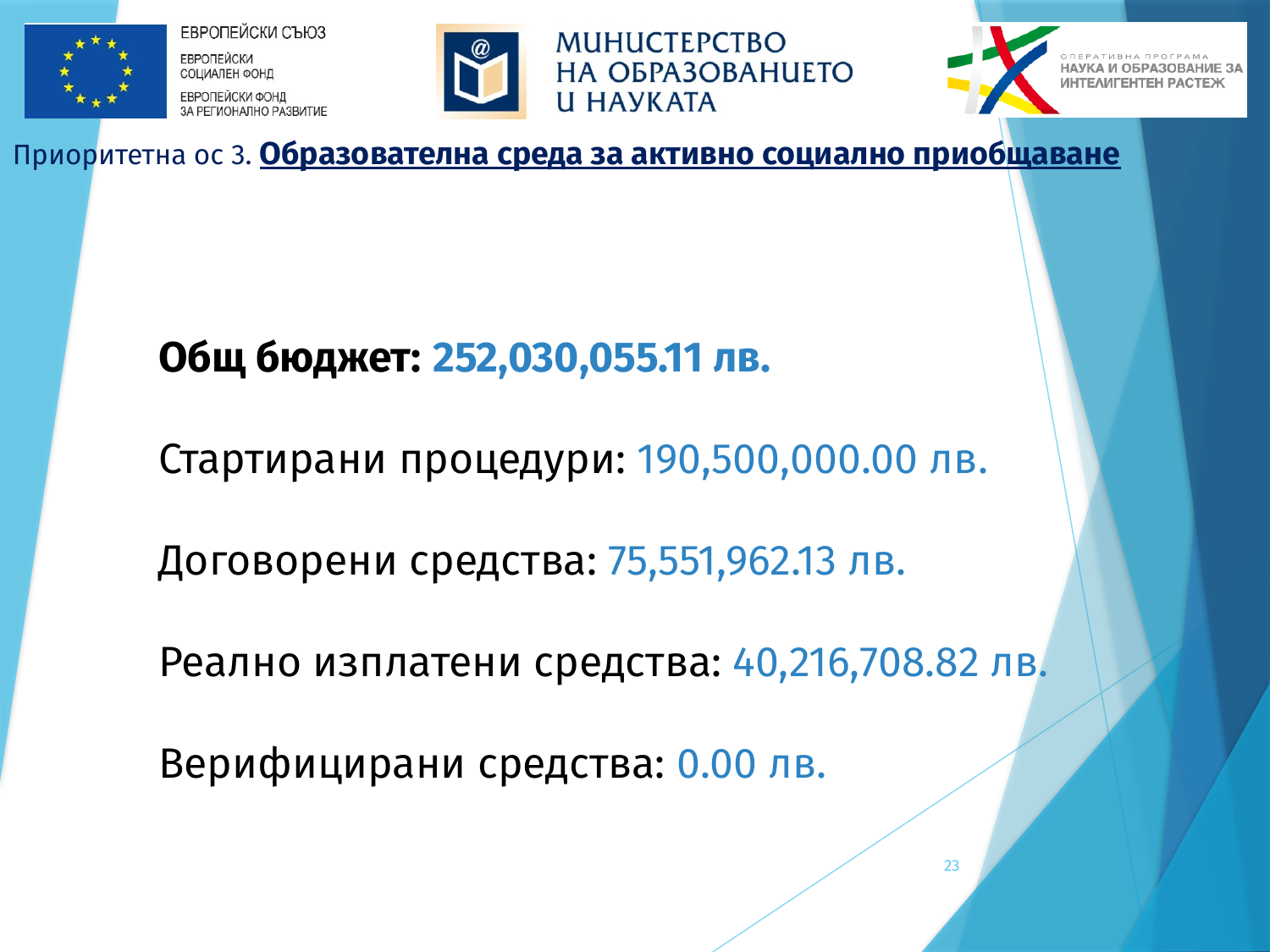

Приоритетна ос 3. Образователна среда за активно социално приобщаване
Общ бюджет: 252,030,055.11 лв.

Стартирани процедури: 190,500,000.00 лв.

Договорени средства: 75,551,962.13 лв.

Реално изплатени средства: 40,216,708.82 лв.

Верифицирани средства: 0.00 лв.
23